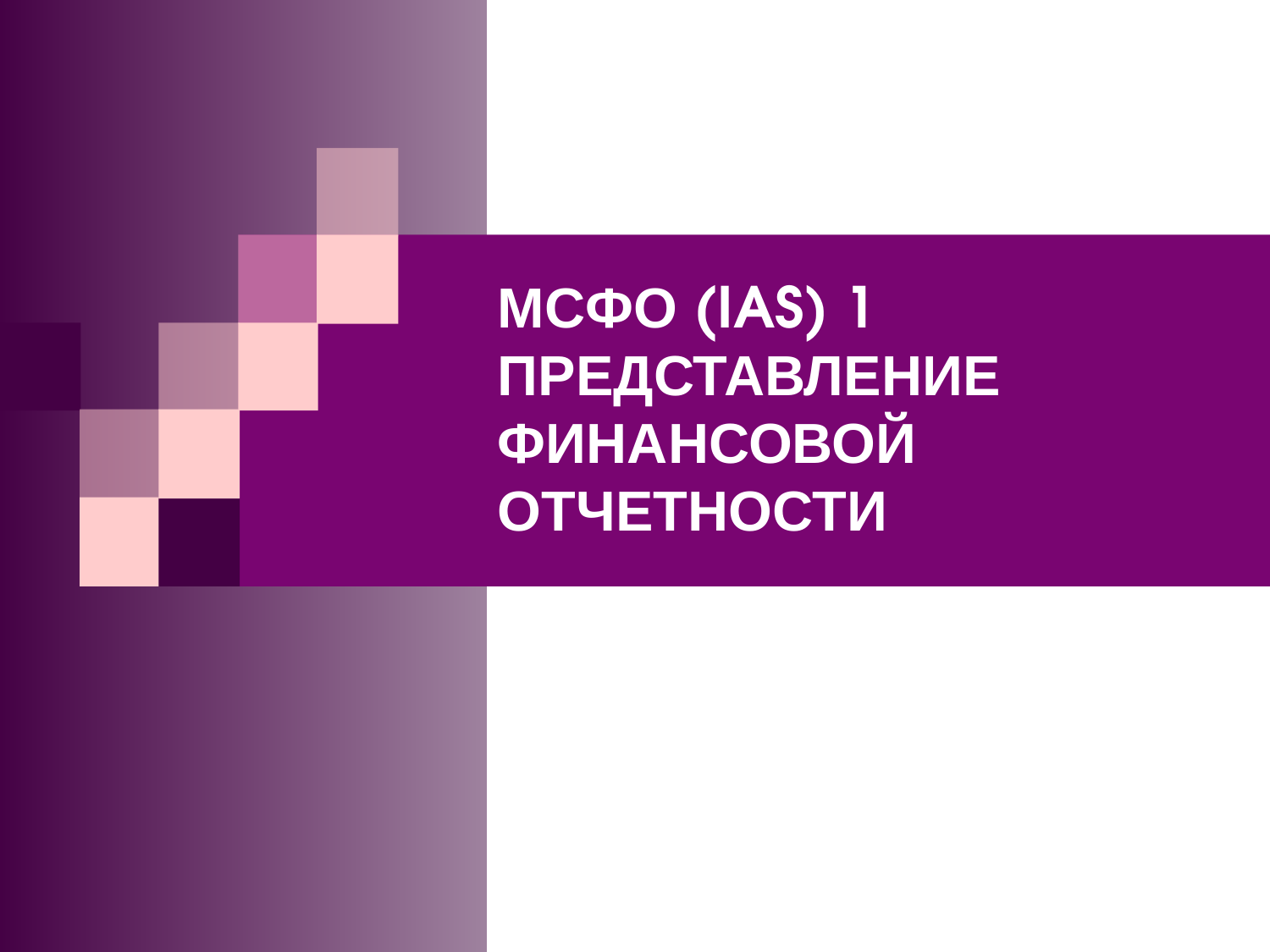

# МСФО (IAS) 1 ПРЕДСТАВЛЕНИЕ ФИНАНСОВОЙ ОТЧЕТНОСТИ